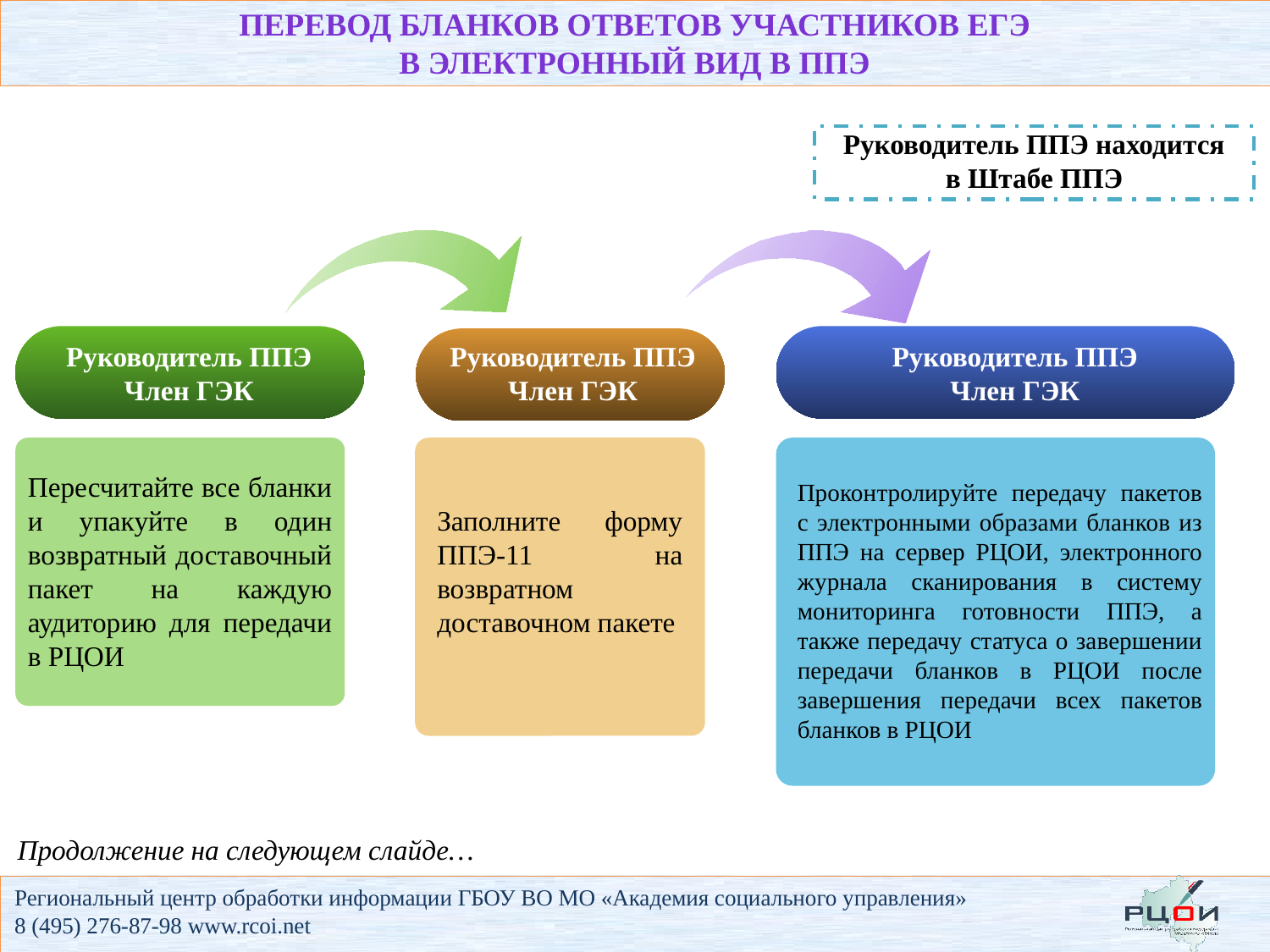

Перевод бланков ответов участников ЕГЭ
в электронный вид в ППЭ
Руководитель ППЭ находится
в Штабе ППЭ

Руководитель ППЭ
Член ГЭК
Руководитель ППЭ
Член ГЭК
Руководитель ППЭ
Член ГЭК

Пересчитайте все бланки и упакуйте в один возвратный доставочный пакет на каждую аудиторию для передачи в РЦОИ
Проконтролируйте передачу пакетов с электронными образами бланков из ППЭ на сервер РЦОИ, электронного журнала сканирования в систему мониторинга готовности ППЭ, а также передачу статуса о завершении передачи бланков в РЦОИ после завершения передачи всех пакетов бланков в РЦОИ
Заполните форму ППЭ-11  на возвратном доставочном пакете
Продолжение на следующем слайде…